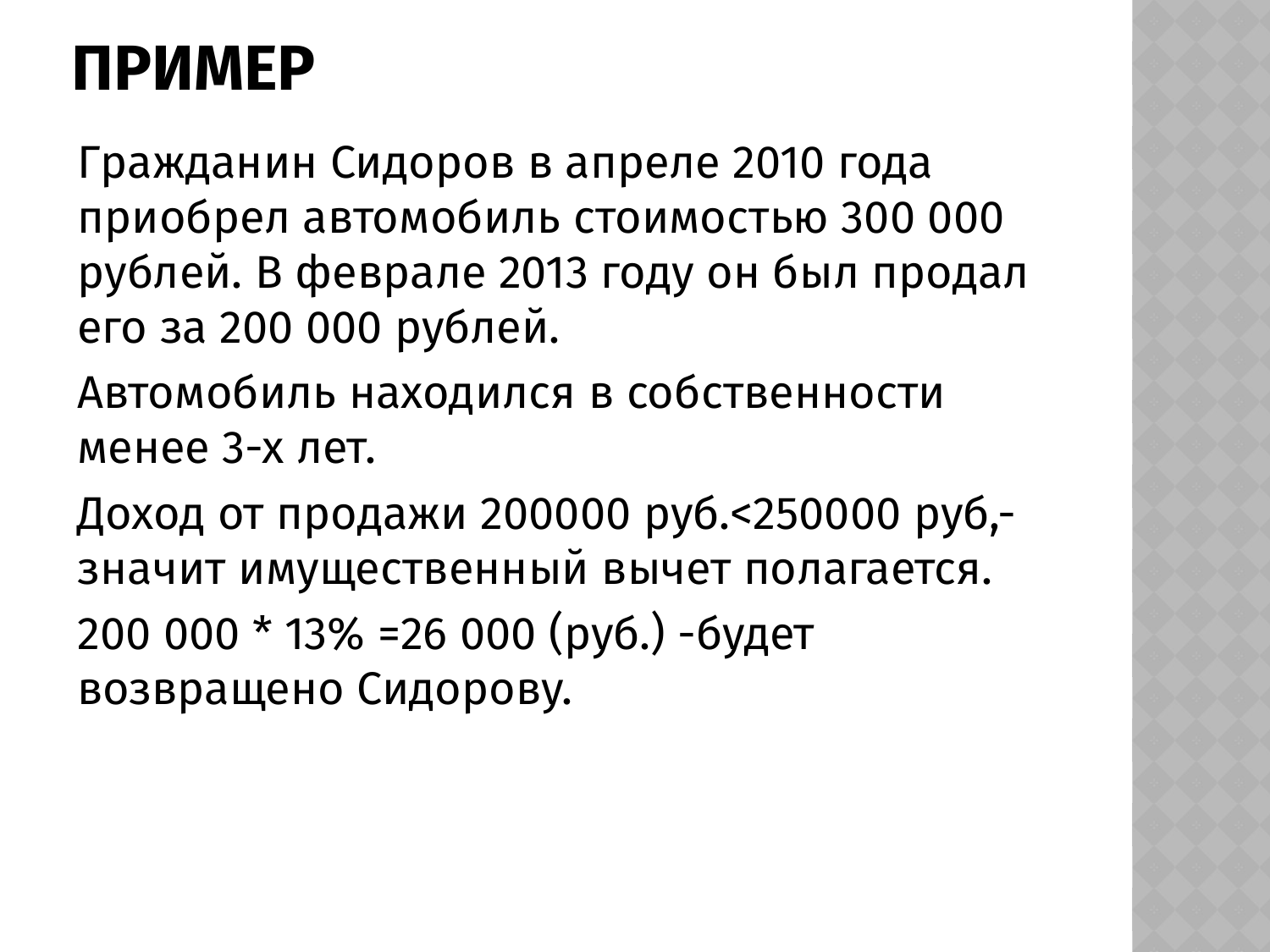

# ПРИМЕР
Гражданин Сидоров в апреле 2010 года приобрел автомобиль стоимостью 300 000 рублей. В феврале 2013 году он был продал его за 200 000 рублей.
Автомобиль находился в собственности менее 3-х лет.
Доход от продажи 200000 руб.<250000 руб,-значит имущественный вычет полагается.
200 000 * 13% =26 000 (руб.) -будет возвращено Сидорову.